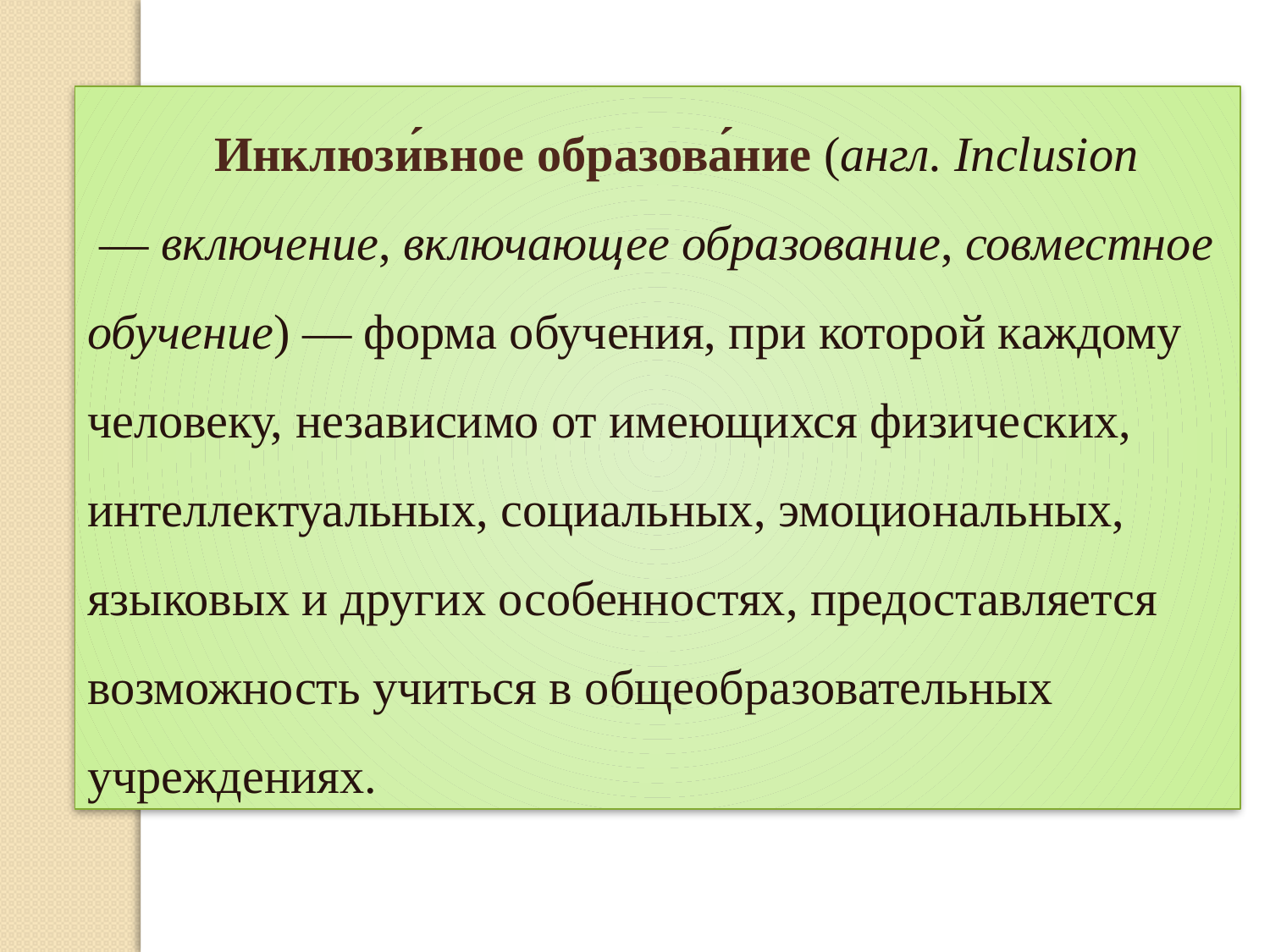

Инклюзи́вное образова́ние (англ. Inclusion  — включение, включающее образование, совместное обучение) — форма обучения, при которой каждому человеку, независимо от имеющихся физических, интеллектуальных, социальных, эмоциональных, языковых и других особенностях, предоставляется возможность учиться в общеобразовательных учреждениях.